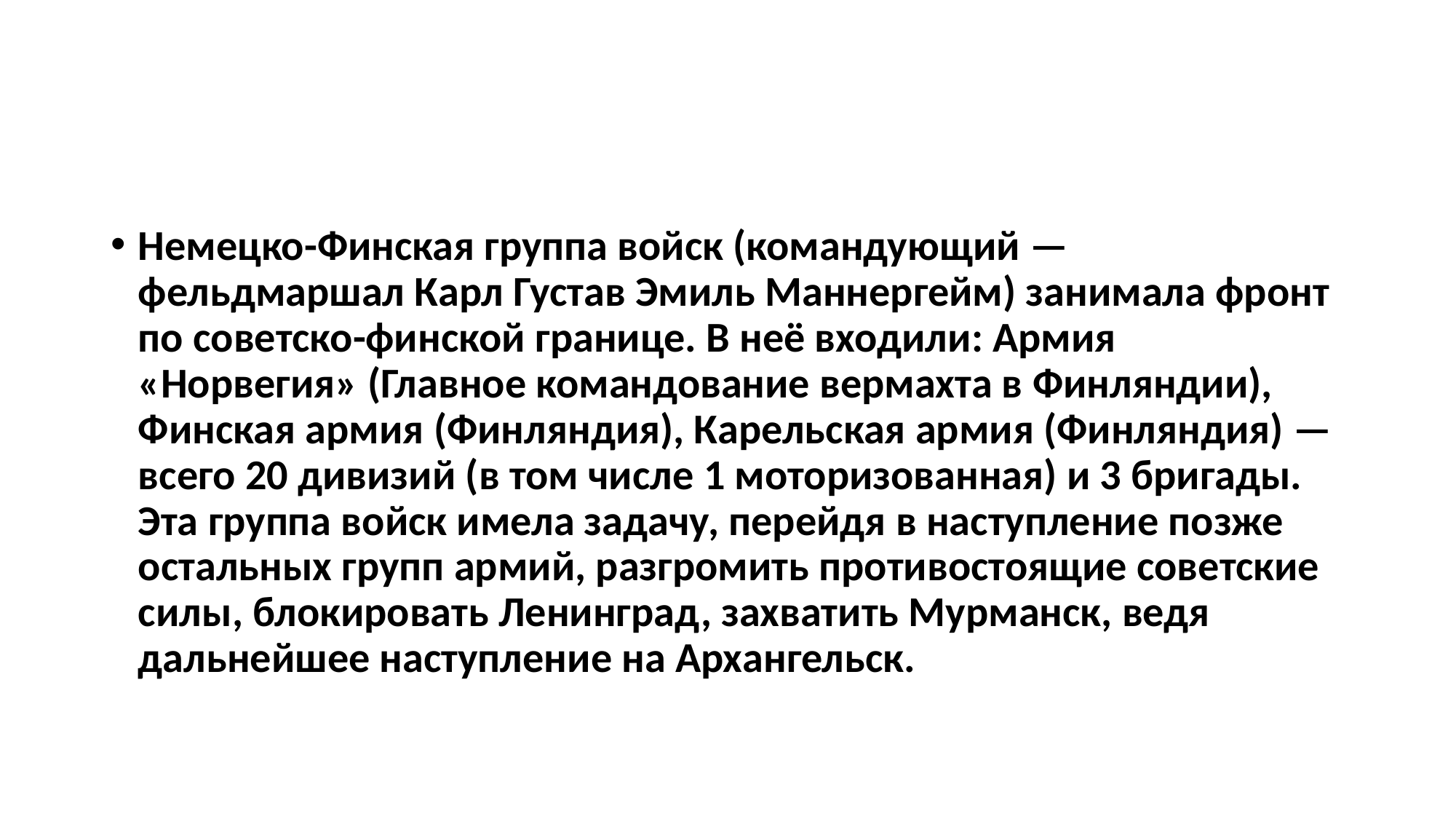

#
Немецко-Финская группа войск (командующий — фельдмаршал Карл Густав Эмиль Маннергейм) занимала фронт по советско-финской границе. В неё входили: Армия «Норвегия» (Главное командование вермахта в Финляндии), Финская армия (Финляндия), Карельская армия (Финляндия) — всего 20 дивизий (в том числе 1 моторизованная) и 3 бригады. Эта группа войск имела задачу, перейдя в наступление позже остальных групп армий, разгромить противостоящие советские силы, блокировать Ленинград, захватить Мурманск, ведя дальнейшее наступление на Архангельск.